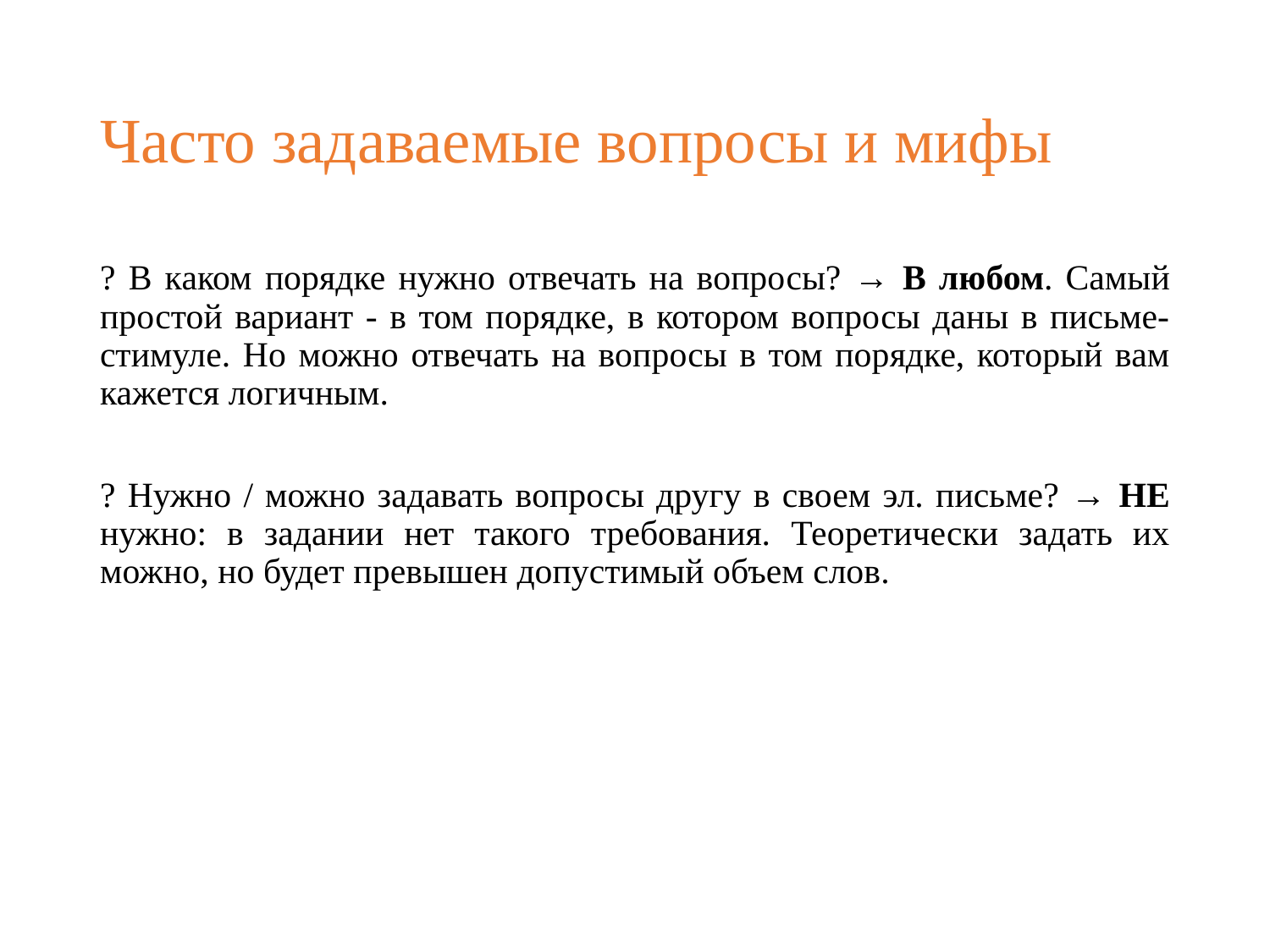

# Часто задаваемые вопросы и мифы
? В каком порядке нужно отвечать на вопросы? → В любом. Самый простой вариант - в том порядке, в котором вопросы даны в письме-стимуле. Но можно отвечать на вопросы в том порядке, который вам кажется логичным.

? Нужно / можно задавать вопросы другу в своем эл. письме? → НЕ нужно: в задании нет такого требования. Теоретически задать их можно, но будет превышен допустимый объем слов.